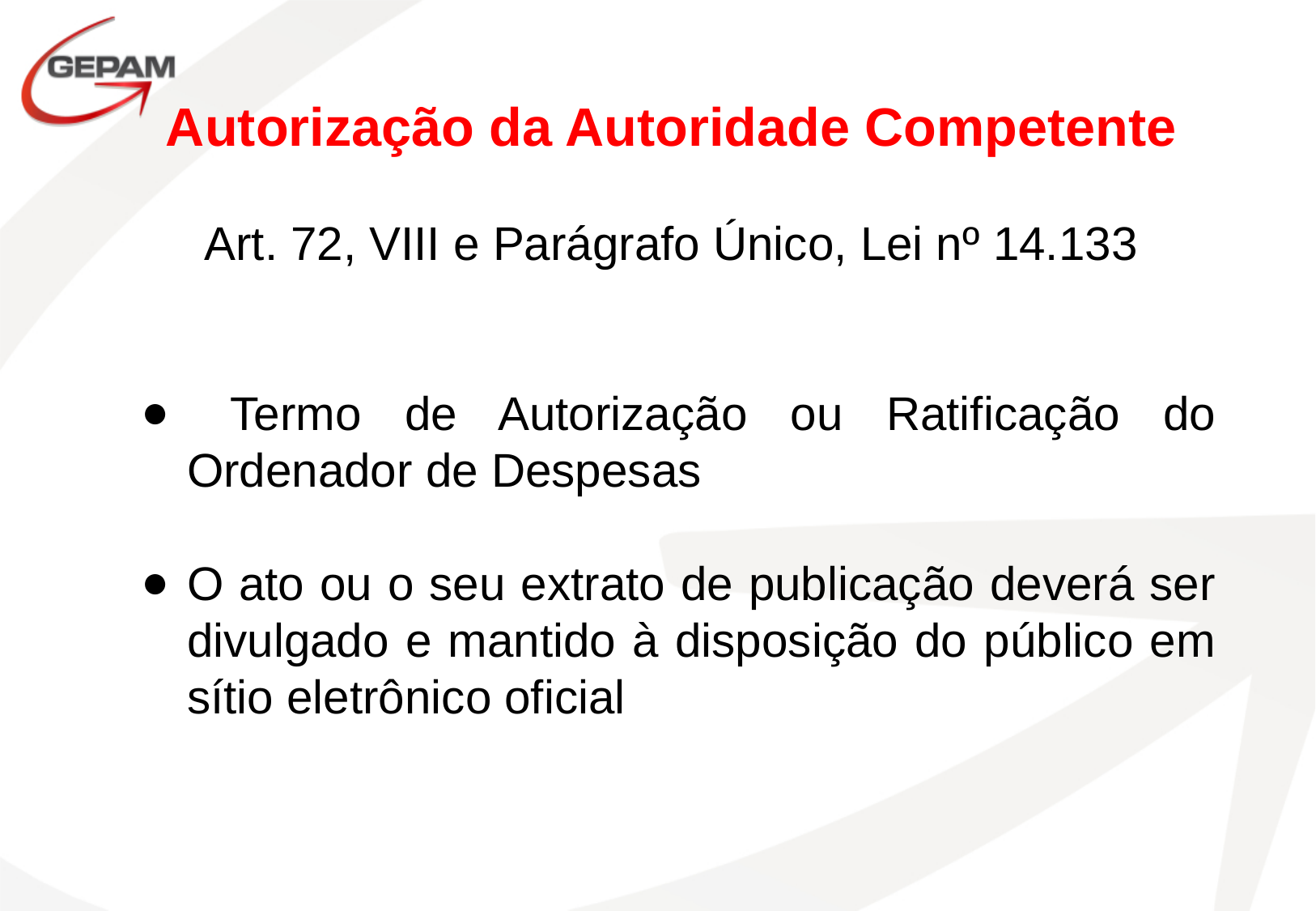

Autorização da Autoridade Competente

Art. 72, VIII e Parágrafo Único, Lei nº 14.133

 Termo de Autorização ou Ratificação do Ordenador de Despesas

O ato ou o seu extrato de publicação deverá ser divulgado e mantido à disposição do público em sítio eletrônico oficial